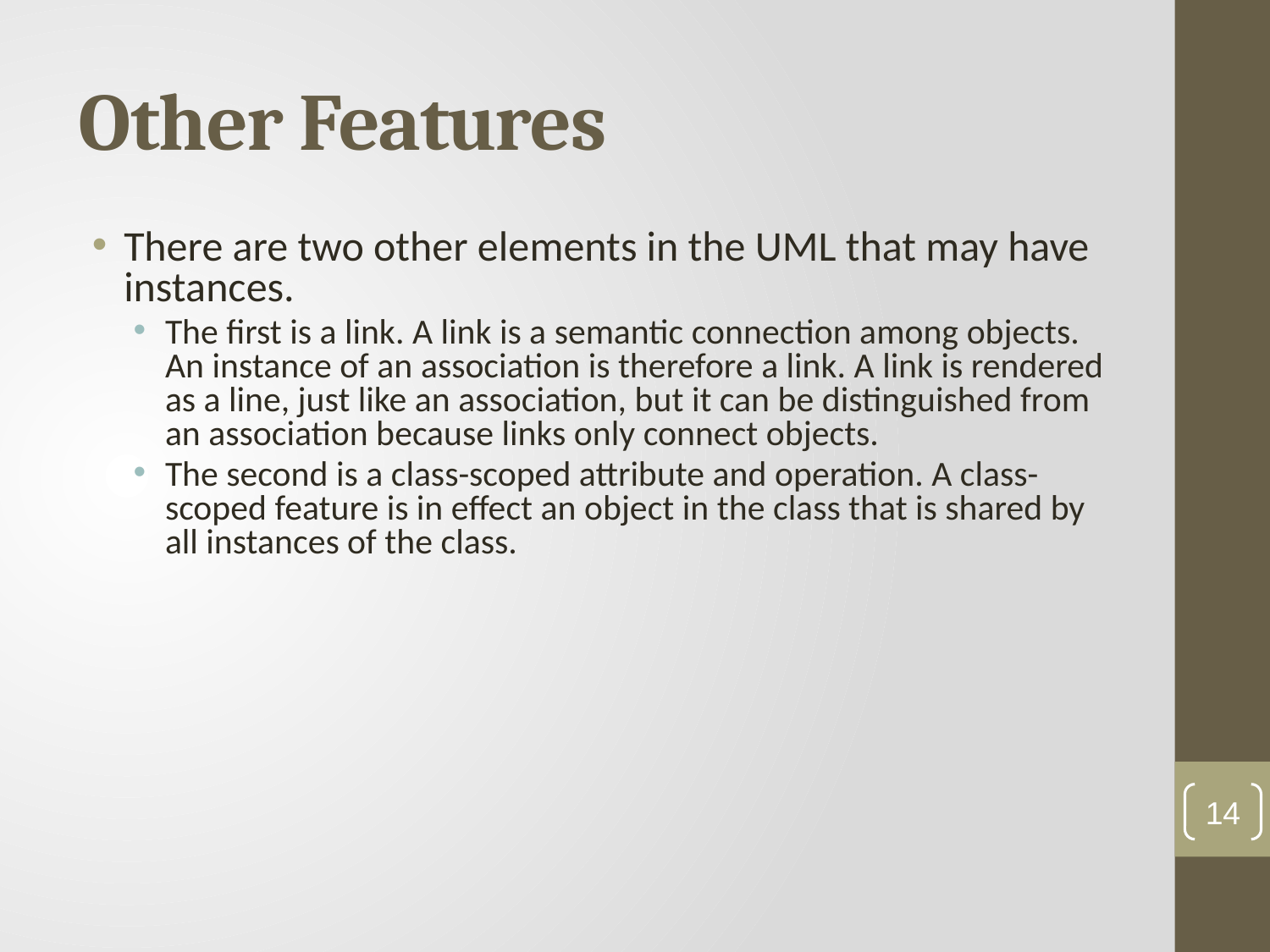

# Other Features
There are two other elements in the UML that may have instances.
The first is a link. A link is a semantic connection among objects. An instance of an association is therefore a link. A link is rendered as a line, just like an association, but it can be distinguished from an association because links only connect objects.
The second is a class-scoped attribute and operation. A class-scoped feature is in effect an object in the class that is shared by all instances of the class.
14